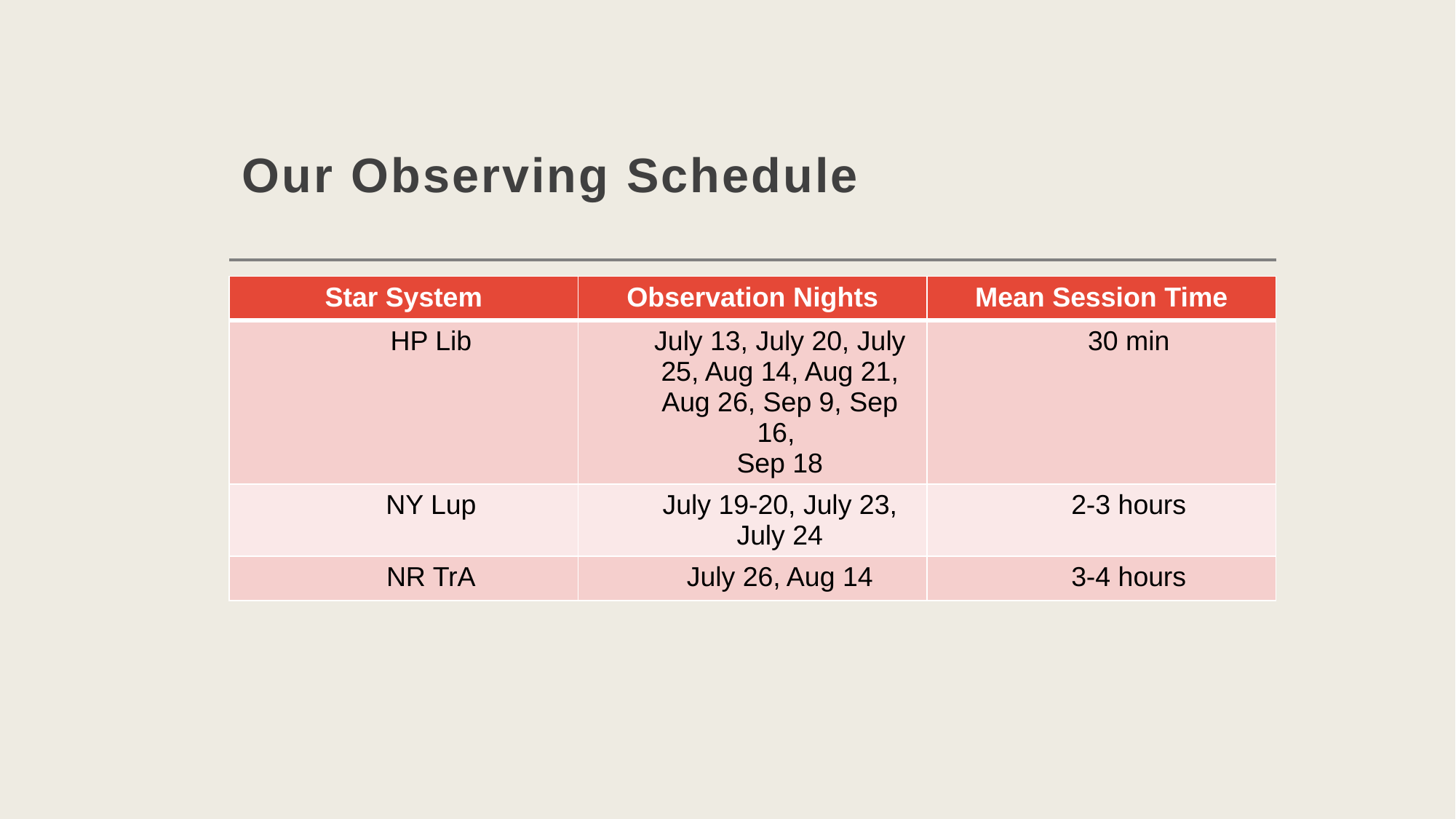

# Our Observing Schedule
| Star System | Observation Nights | Mean Session Time |
| --- | --- | --- |
| HP Lib | July 13, July 20, July 25, Aug 14, Aug 21, Aug 26, Sep 9, Sep 16, Sep 18 | 30 min |
| NY Lup | July 19-20, July 23, July 24 | 2-3 hours |
| NR TrA | July 26, Aug 14 | 3-4 hours |